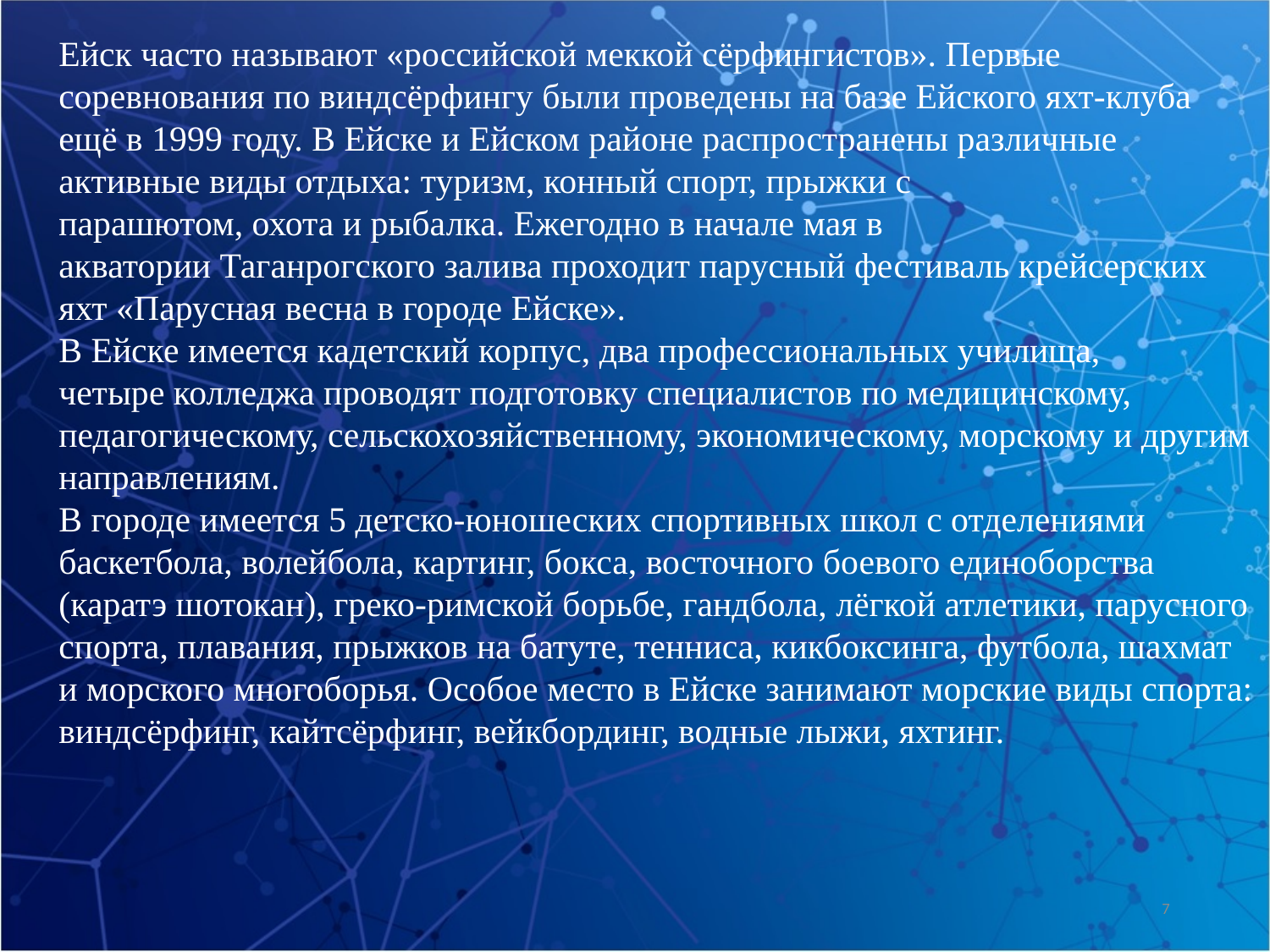

Ейск часто называют «российской меккой сёрфингистов». Первые соревнования по виндсёрфингу были проведены на базе Ейского яхт-клуба ещё в 1999 году. В Ейске и Ейском районе распространены различные активные виды отдыха: туризм, конный спорт, прыжки с парашютом, охота и рыбалка. Ежегодно в начале мая в акватории Таганрогского залива проходит парусный фестиваль крейсерских яхт «Парусная весна в городе Ейске».
В Ейске имеется кадетский корпус, два профессиональных училища, четыре колледжа проводят подготовку специалистов по медицинскому, педагогическому, сельскохозяйственному, экономическому, морскому и другим направлениям.
В городе имеется 5 детско-юношеских спортивных школ с отделениями  баскетбола, волейбола, картинг, бокса, восточного боевого единоборства (каратэ шотокан), греко-римской борьбе, гандбола, лёгкой атлетики, парусного спорта, плавания, прыжков на батуте, тенниса, кикбоксинга, футбола, шахмат и морского многоборья. Особое место в Ейске занимают морские виды спорта: виндсёрфинг, кайтсёрфинг, вейкбординг, водные лыжи, яхтинг.
7